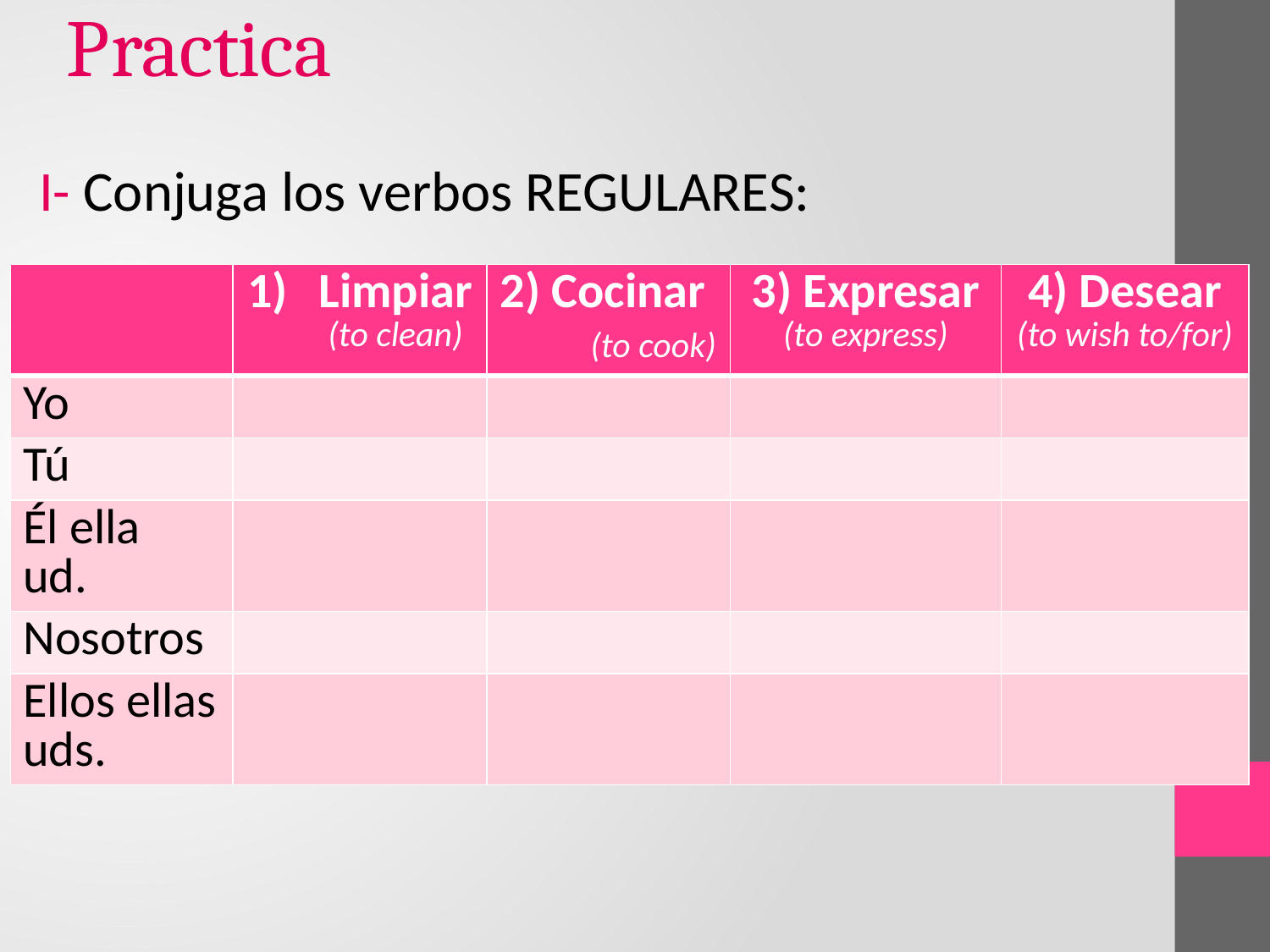

Practica
I- Conjuga los verbos REGULARES:
|  | Limpiar (to clean) | 2) Cocinar (to cook) | 3) Expresar (to express) | 4) Desear (to wish to/for) |
| --- | --- | --- | --- | --- |
| Yo |  |  |  |  |
| Tú |  |  |  |  |
| Él ella ud. |  |  |  |  |
| Nosotros |  |  |  |  |
| Ellos ellas uds. |  |  |  |  |